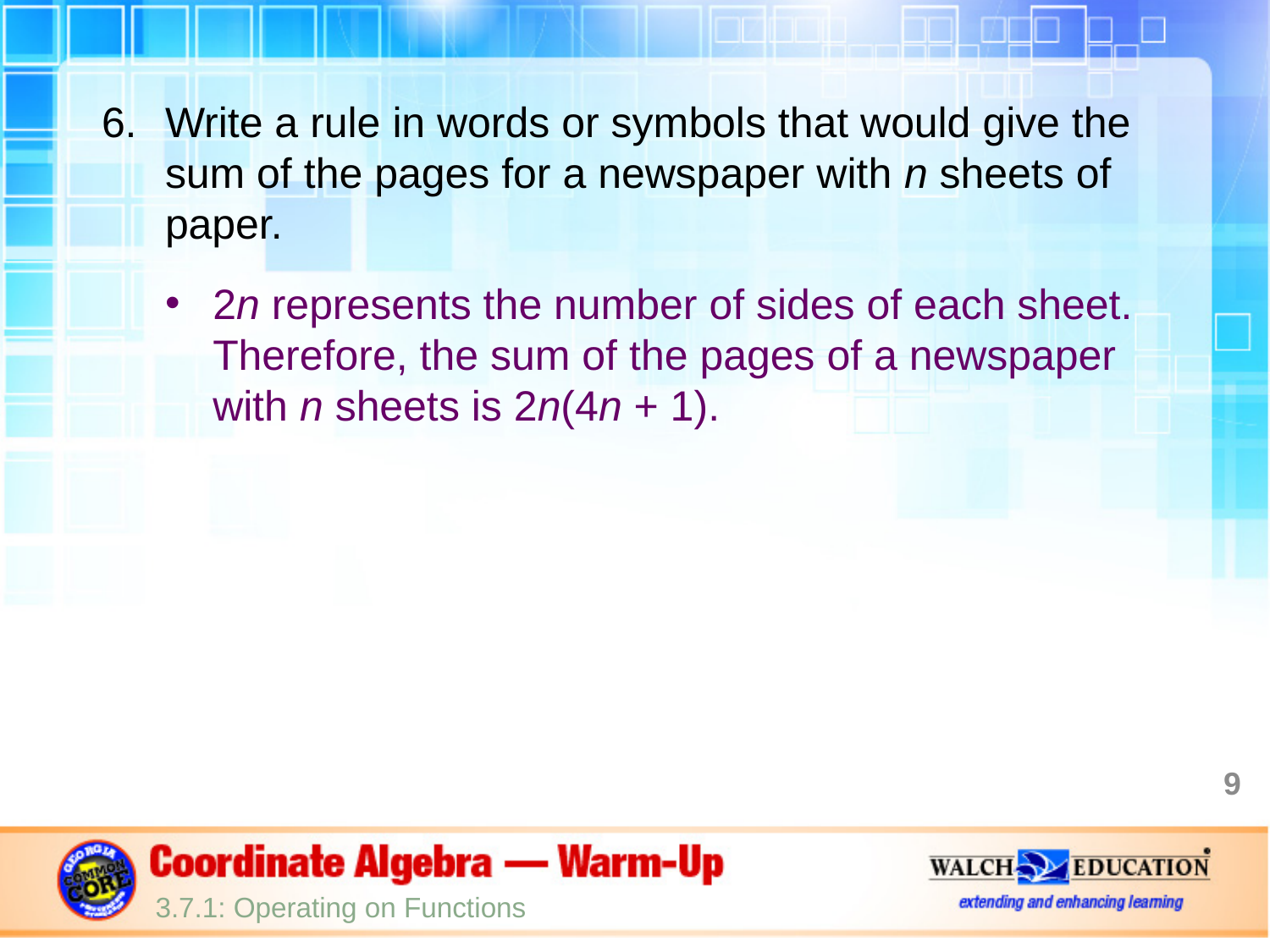

Write a rule in words or symbols that would give the sum of the pages for a newspaper with n sheets of paper.
2n represents the number of sides of each sheet. Therefore, the sum of the pages of a newspaper with n sheets is 2n(4n + 1).

9
3.7.1: Operating on Functions